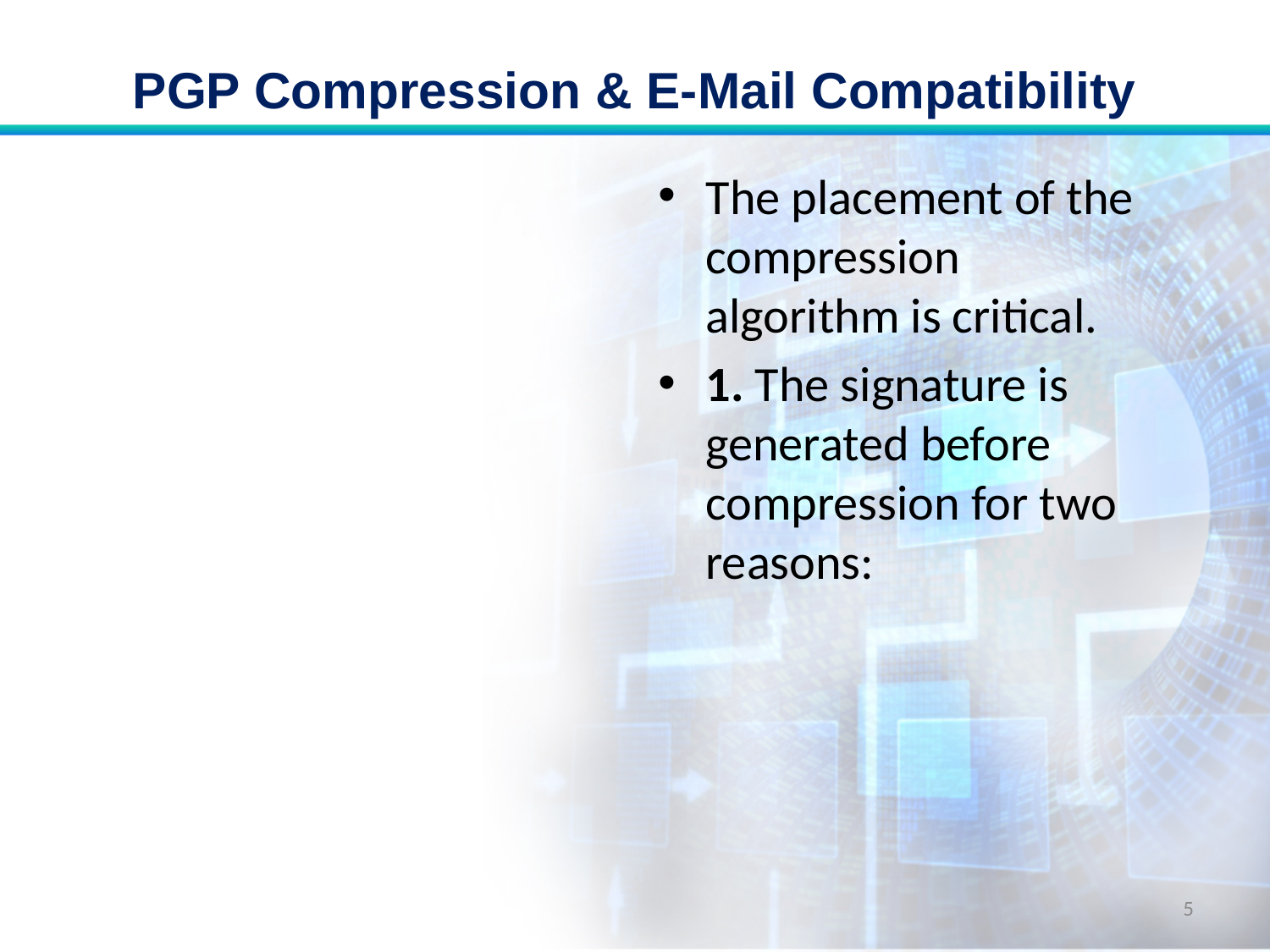

# PGP Compression & E-Mail Compatibility
The placement of the compression algorithm is critical.
1. The signature is generated before compression for two reasons:
5